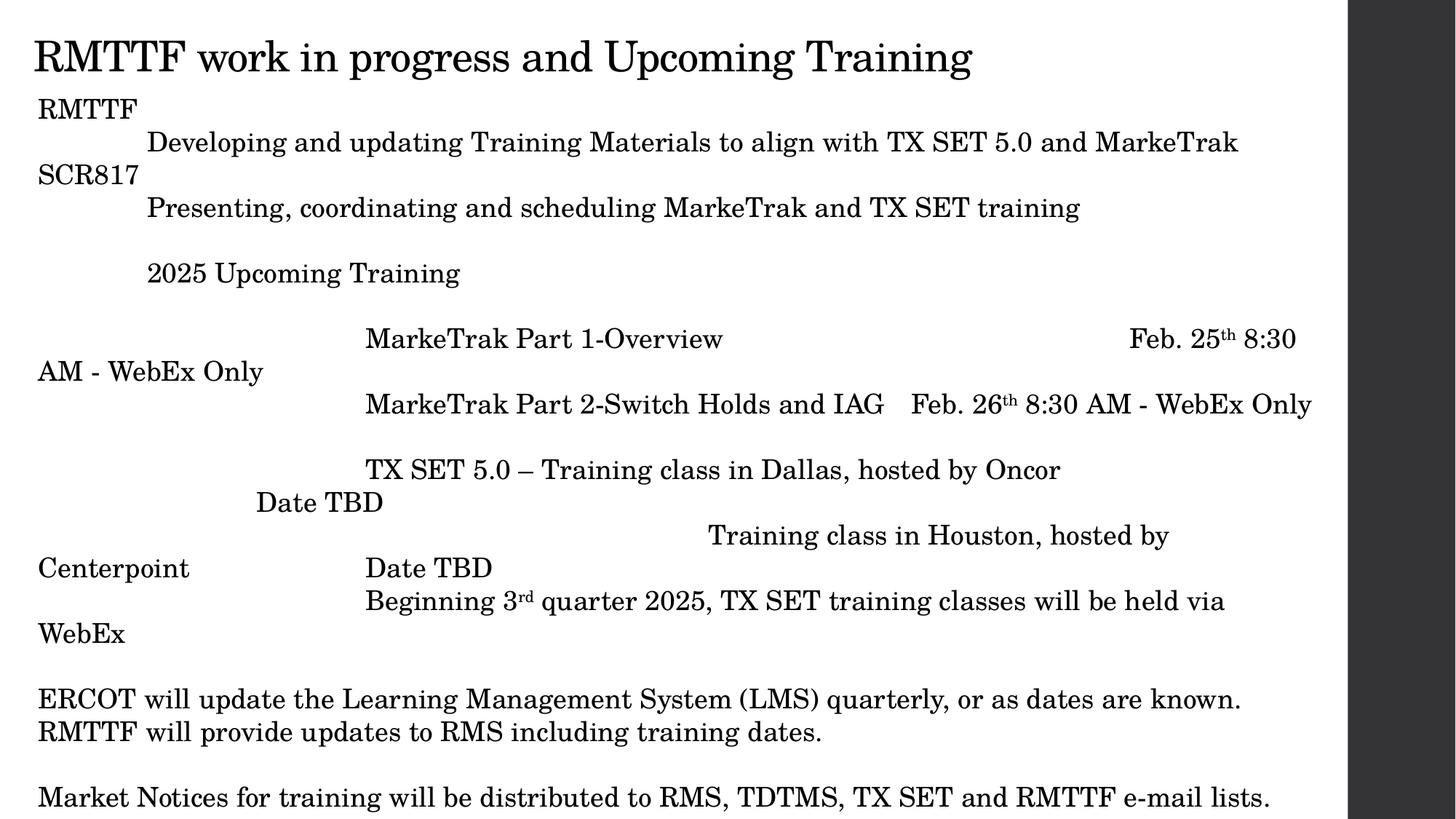

# RMTTF work in progress and Upcoming Training
RMTTF
	Developing and updating Training Materials to align with TX SET 5.0 and MarkeTrak SCR817
	Presenting, coordinating and scheduling MarkeTrak and TX SET training

	2025 Upcoming Training

			MarkeTrak Part 1-Overview 				Feb. 25th 8:30 AM - WebEx Only
			MarkeTrak Part 2-Switch Holds and IAG	Feb. 26th 8:30 AM - WebEx Only

			TX SET 5.0 – Training class in Dallas, hosted by Oncor 				Date TBD
						  Training class in Houston, hosted by Centerpoint 		Date TBD
			Beginning 3rd quarter 2025, TX SET training classes will be held via WebEx

ERCOT will update the Learning Management System (LMS) quarterly, or as dates are known. RMTTF will provide updates to RMS including training dates.

Market Notices for training will be distributed to RMS, TDTMS, TX SET and RMTTF e-mail lists.

Note! In Person TX SET classes will have a maximum of 60 spaces.

Link to register for training: https://www.ercot.com/services/training/courses
.